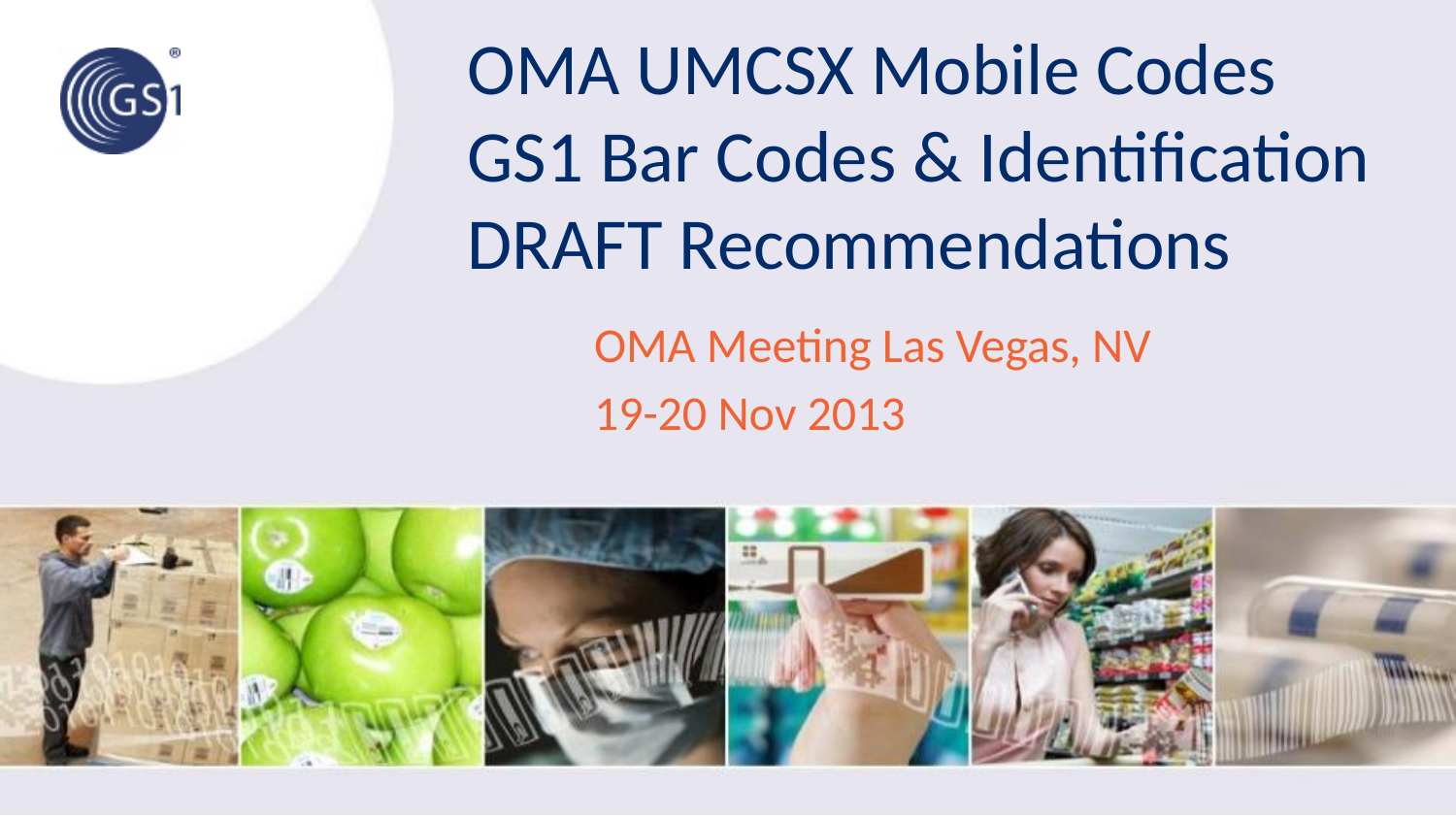

# OMA UMCSX Mobile Codes GS1 Bar Codes & Identification DRAFT Recommendations
OMA Meeting Las Vegas, NV
19-20 Nov 2013